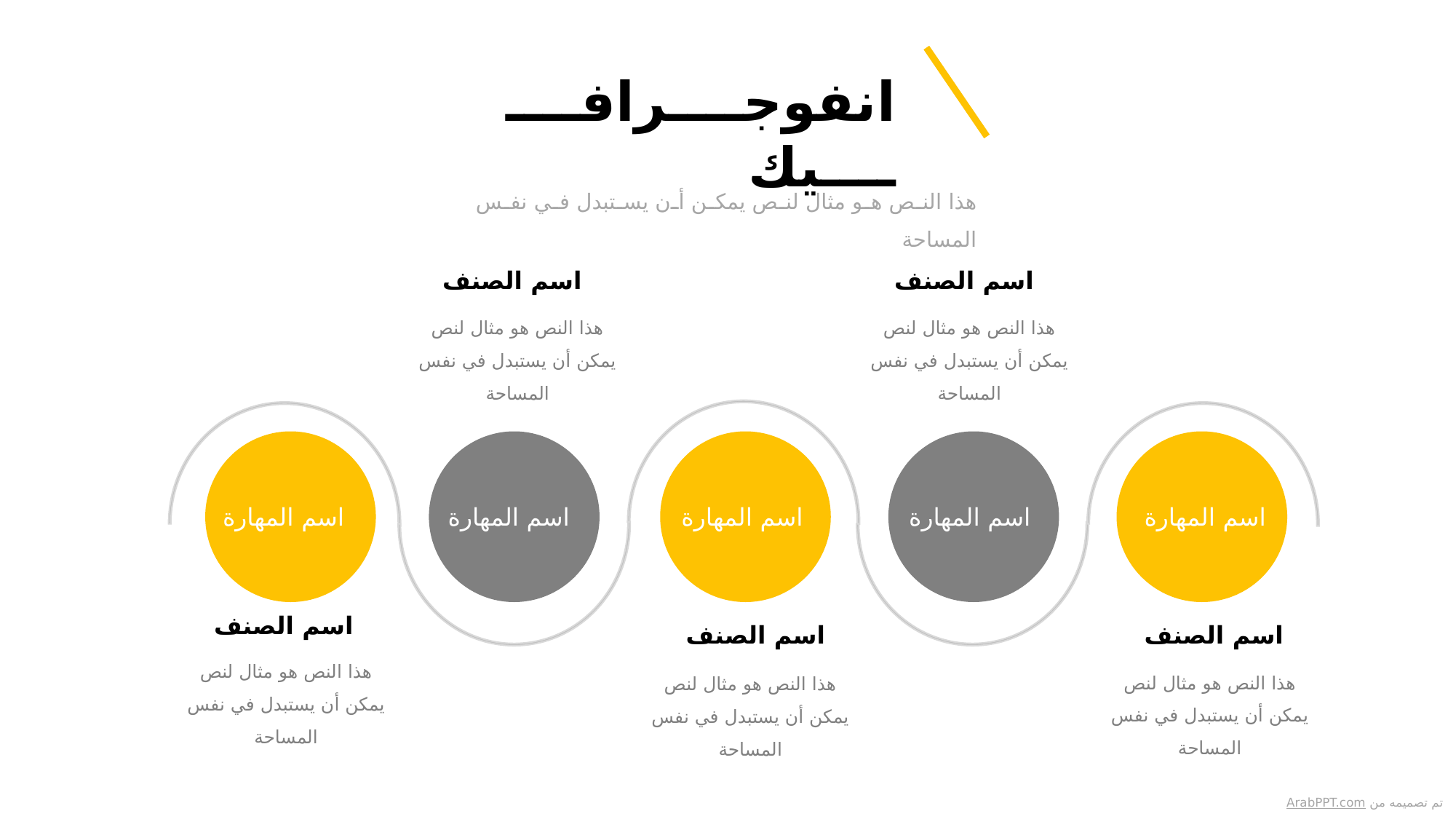

انفوجــــرافــــــــيك
هذا النص هو مثال لنص يمكن أن يستبدل في نفس المساحة
اسم الصنف
اسم الصنف
هذا النص هو مثال لنص يمكن أن يستبدل في نفس المساحة
هذا النص هو مثال لنص يمكن أن يستبدل في نفس المساحة

اسم المهارة

اسم المهارة

اسم المهارة

اسم المهارة

اسم المهارة
اسم الصنف
اسم الصنف
اسم الصنف
هذا النص هو مثال لنص يمكن أن يستبدل في نفس المساحة
هذا النص هو مثال لنص يمكن أن يستبدل في نفس المساحة
هذا النص هو مثال لنص يمكن أن يستبدل في نفس المساحة